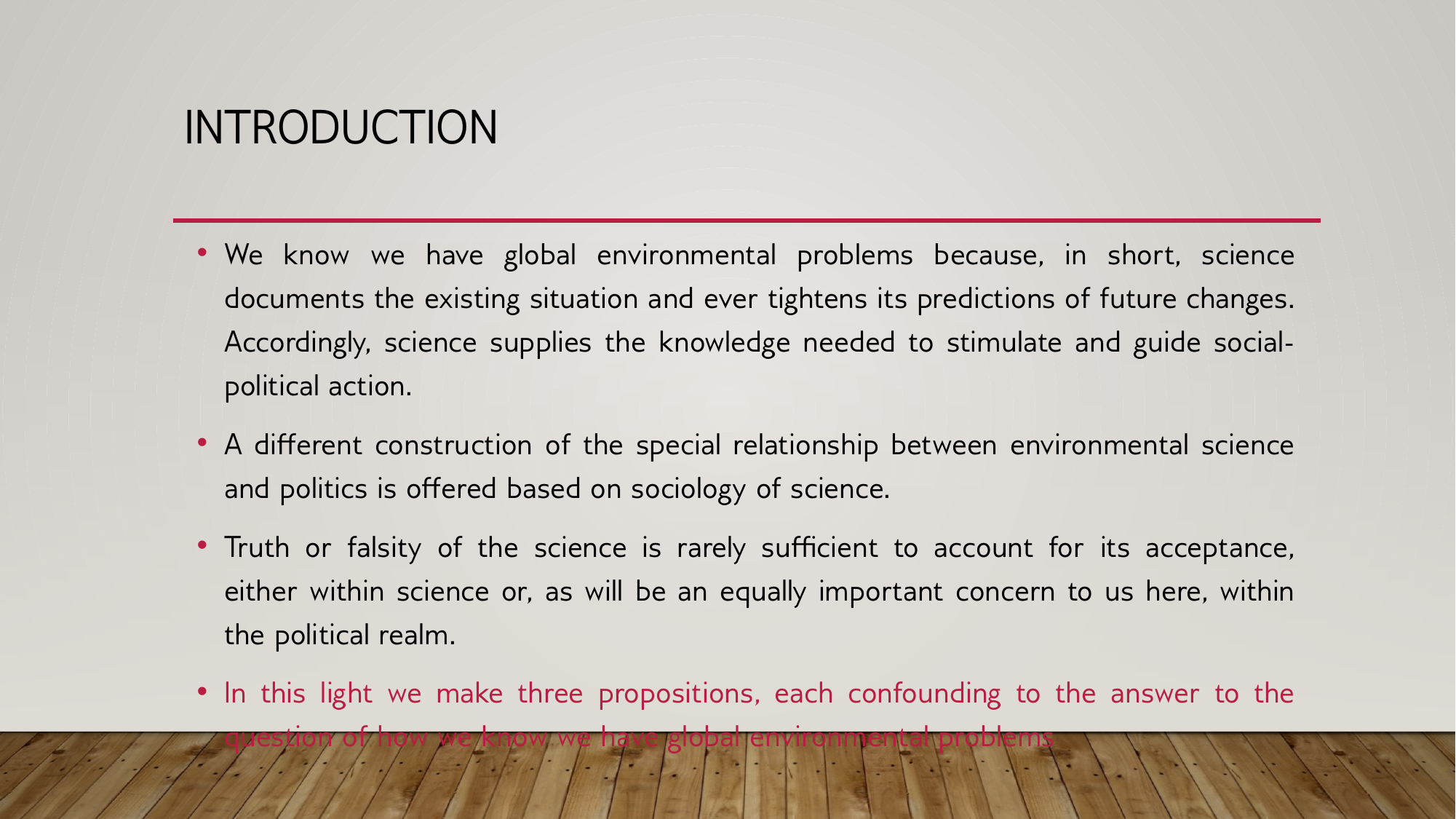

# Introduction
We know we have global environmental problems because, in short, science documents the existing situation and ever tightens its predictions of future changes. Accordingly, science supplies the knowledge needed to stimulate and guide social-political action.
A different construction of the special relationship between environmental science and politics is offered based on sociology of science.
Truth or falsity of the science is rarely sufficient to account for its acceptance, either within science or, as will be an equally important concern to us here, within the political realm.
In this light we make three propositions, each confounding to the answer to the question of how we know we have global environmental problems